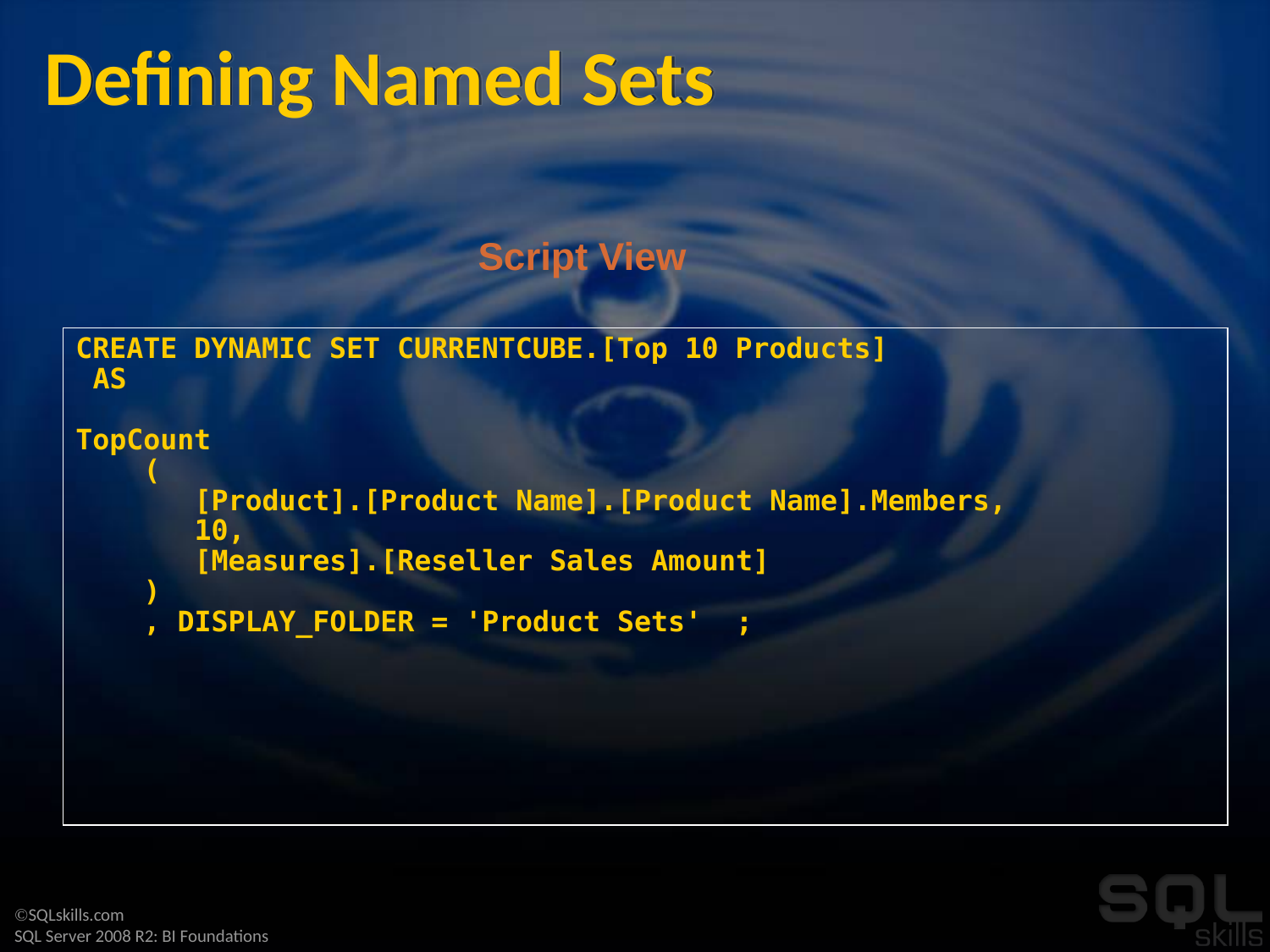

# Defining Named Sets
Script View
CREATE DYNAMIC SET CURRENTCUBE.[Top 10 Products]
 AS

TopCount
    (
       [Product].[Product Name].[Product Name].Members,
       10,
       [Measures].[Reseller Sales Amount]
    )
    , DISPLAY_FOLDER = 'Product Sets'  ;